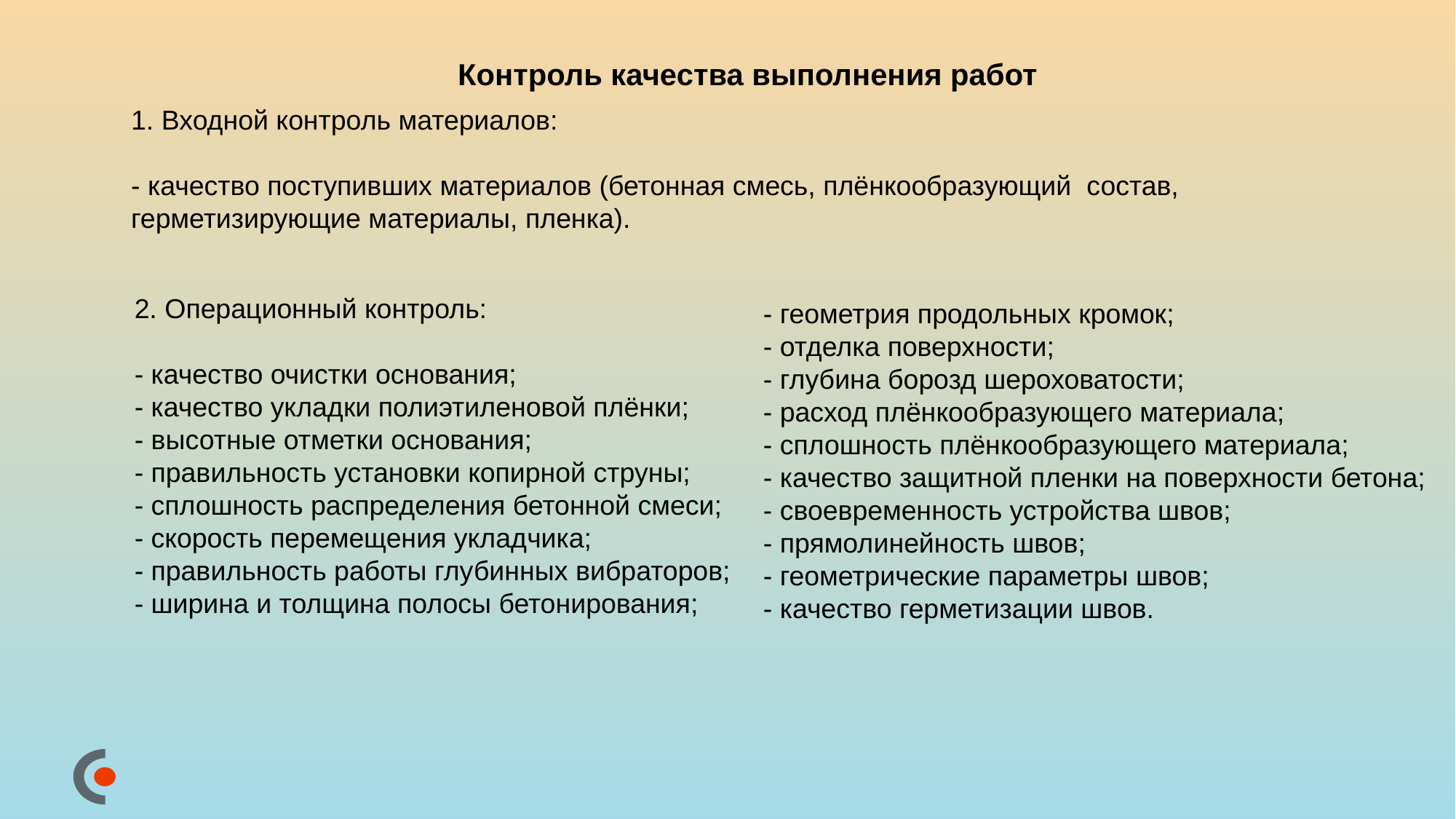

# Контроль качества выполнения работ
1. Входной контроль материалов:

- качество поступивших материалов (бетонная смесь, плёнкообразующий  состав, герметизирующие материалы, пленка).
2. Операционный контроль:

- качество очистки основания;
- качество укладки полиэтиленовой плёнки;
- высотные отметки основания;
- правильность установки копирной струны;
- сплошность распределения бетонной смеси;
- скорость перемещения укладчика;
- правильность работы глубинных вибраторов;
- ширина и толщина полосы бетонирования;
- геометрия продольных кромок;
- отделка поверхности;
- глубина борозд шероховатости;
- расход плёнкообразующего материала;
- сплошность плёнкообразующего материала;
- качество защитной пленки на поверхности бетона;
- своевременность устройства швов;
- прямолинейность швов;
- геометрические параметры швов;
- качество герметизации швов.